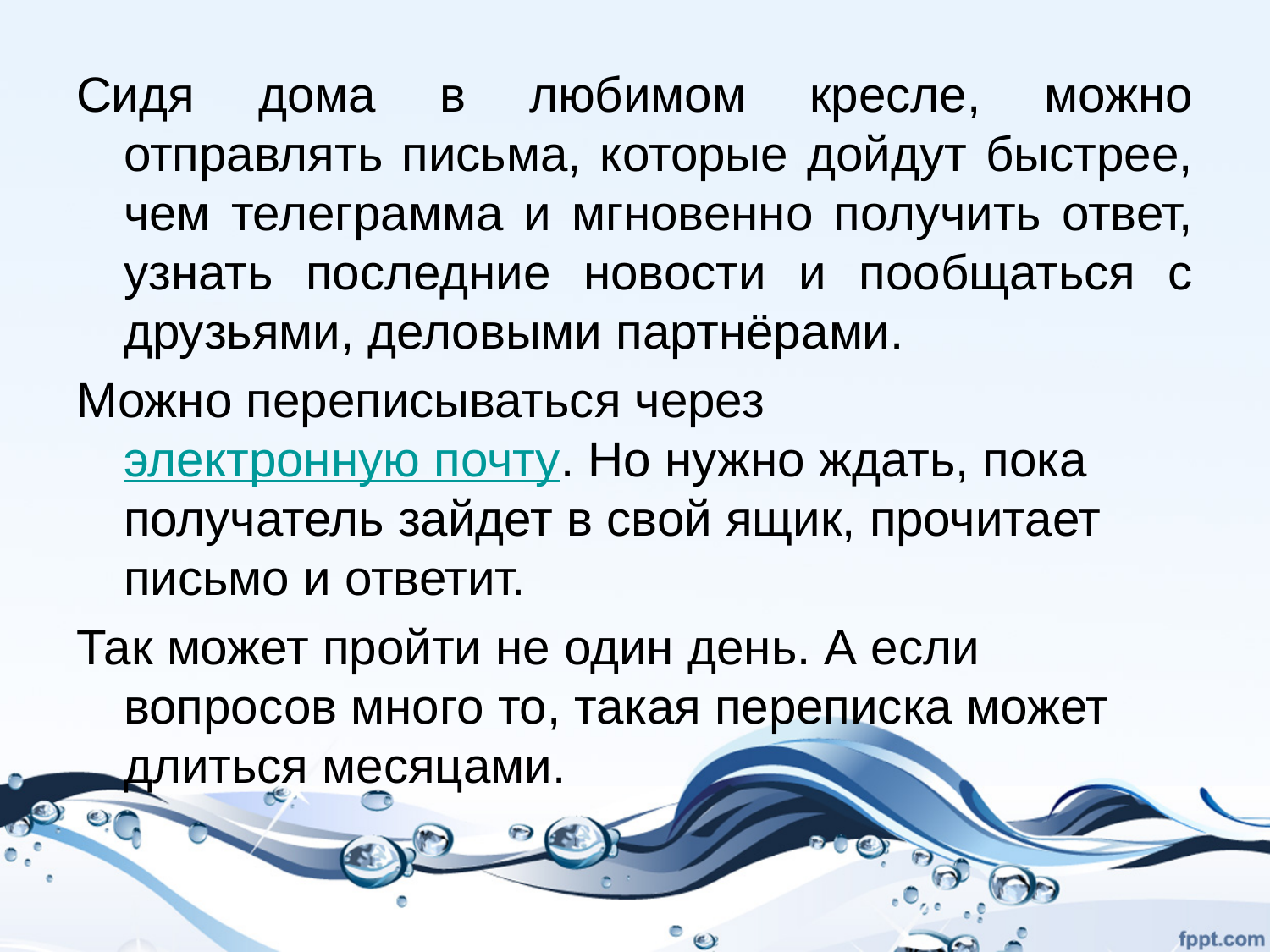

Сидя дома в любимом кресле, можно отправлять письма, которые дойдут быстрее, чем телеграмма и мгновенно получить ответ, узнать последние новости и пообщаться с друзьями, деловыми партнёрами.
Можно переписываться через электронную почту. Но нужно ждать, пока получатель зайдет в свой ящик, прочитает письмо и ответит.
Так может пройти не один день. А если вопросов много то, такая переписка может длиться месяцами.